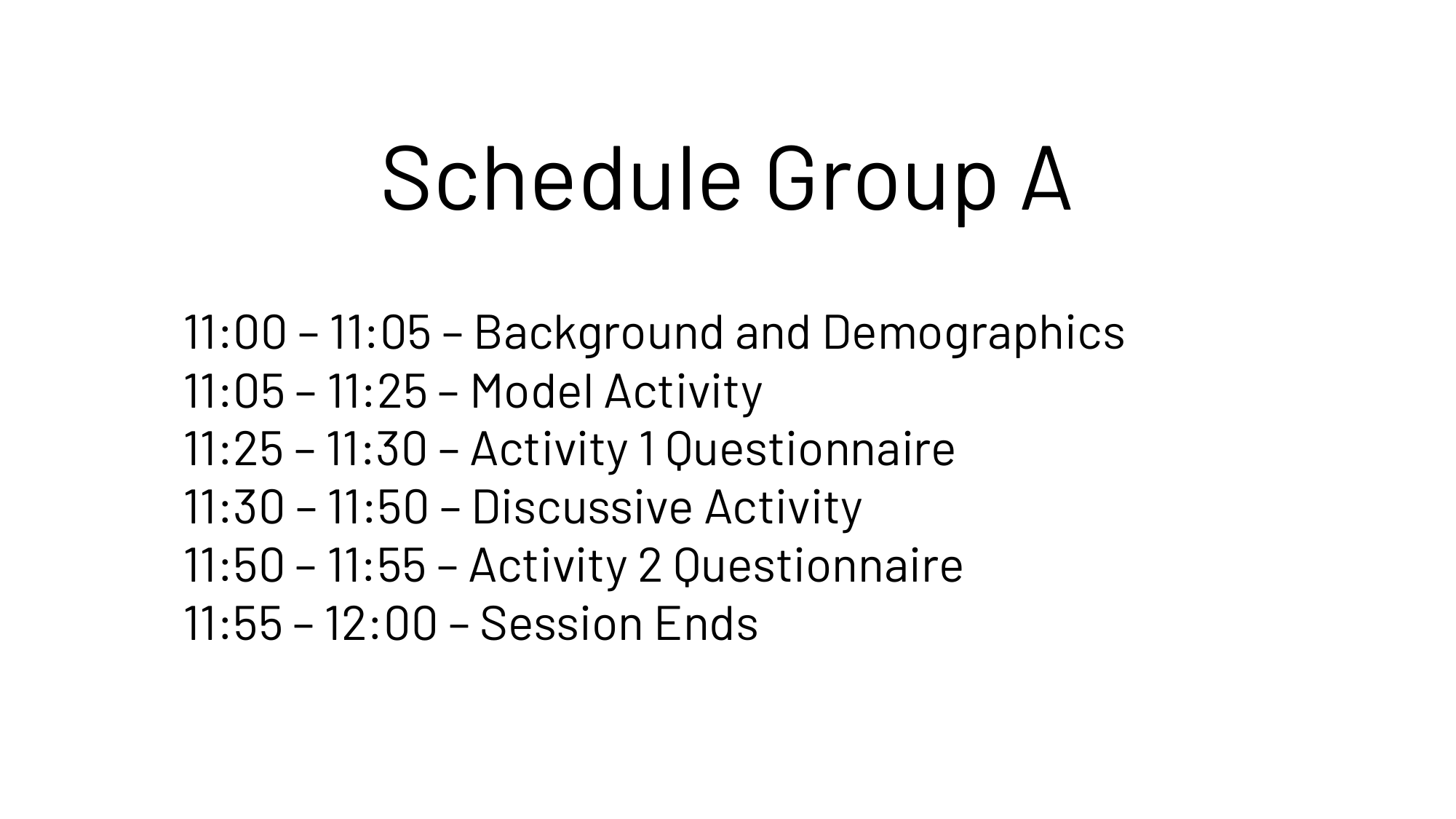

# Schedule Group A
11:00 – 11:05 – Background and Demographics
11:05 – 11:25 – Model Activity
11:25 – 11:30 – Activity 1 Questionnaire
11:30 – 11:50 – Discussive Activity
11:50 – 11:55 – Activity 2 Questionnaire
11:55 – 12:00 – Session Ends